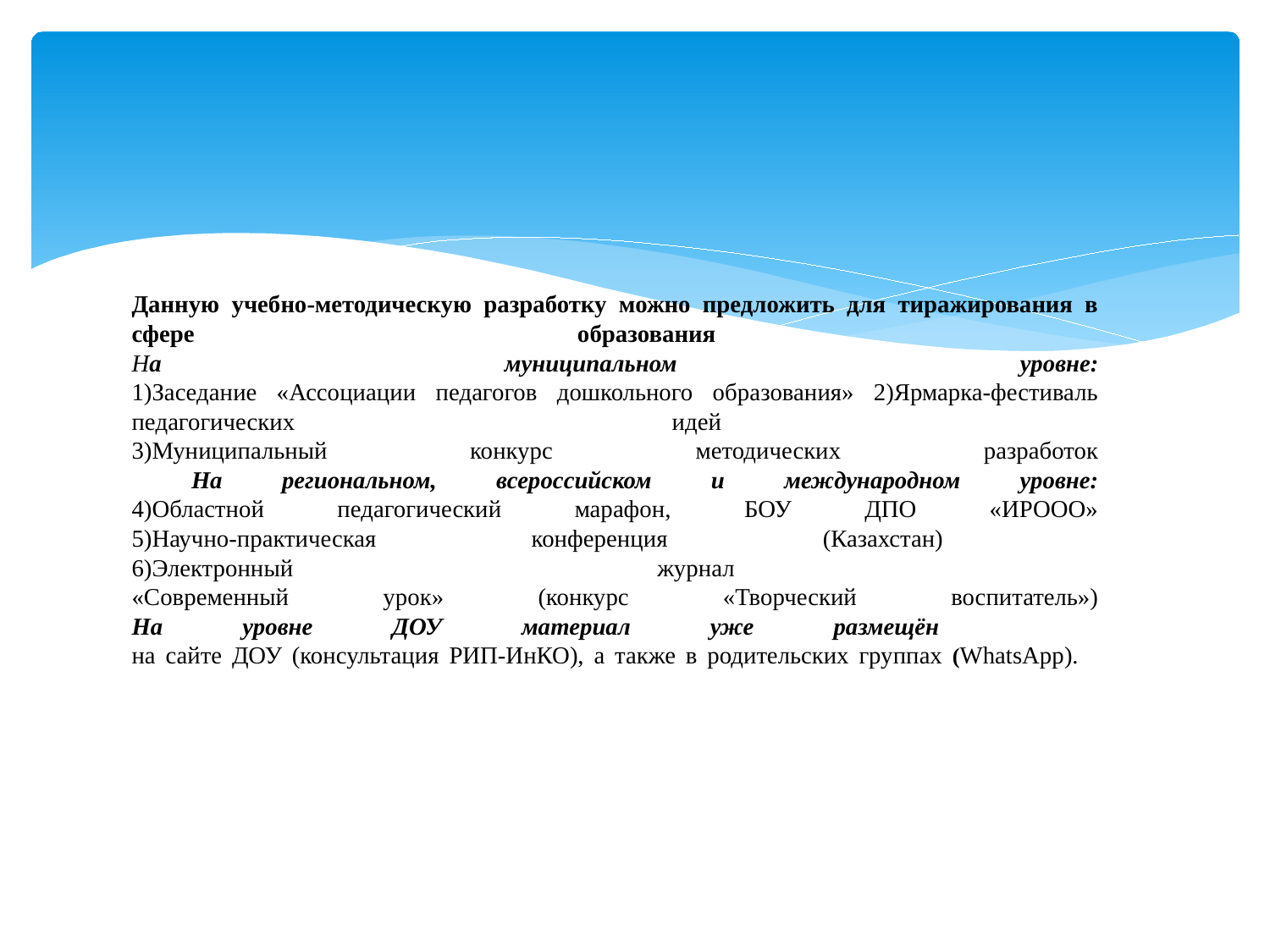

# Данную учебно-методическую разработку можно предложить для тиражирования в сфере образования На муниципальном уровне: 1)Заседание «Ассоциации педагогов дошкольного образования» 2)Ярмарка-фестиваль педагогических идей 3)Муниципальный конкурс методических разработок На региональном, всероссийском и международном уровне: 4)Областной педагогический марафон, БОУ ДПО «ИРООО» 5)Научно-практическая конференция (Казахстан) 6)Электронный журнал «Современный урок» (конкурс «Творческий воспитатель») На уровне ДОУ материал уже размещён на сайте ДОУ (консультация РИП-ИнКО), а также в родительских группах (WhatsApp).